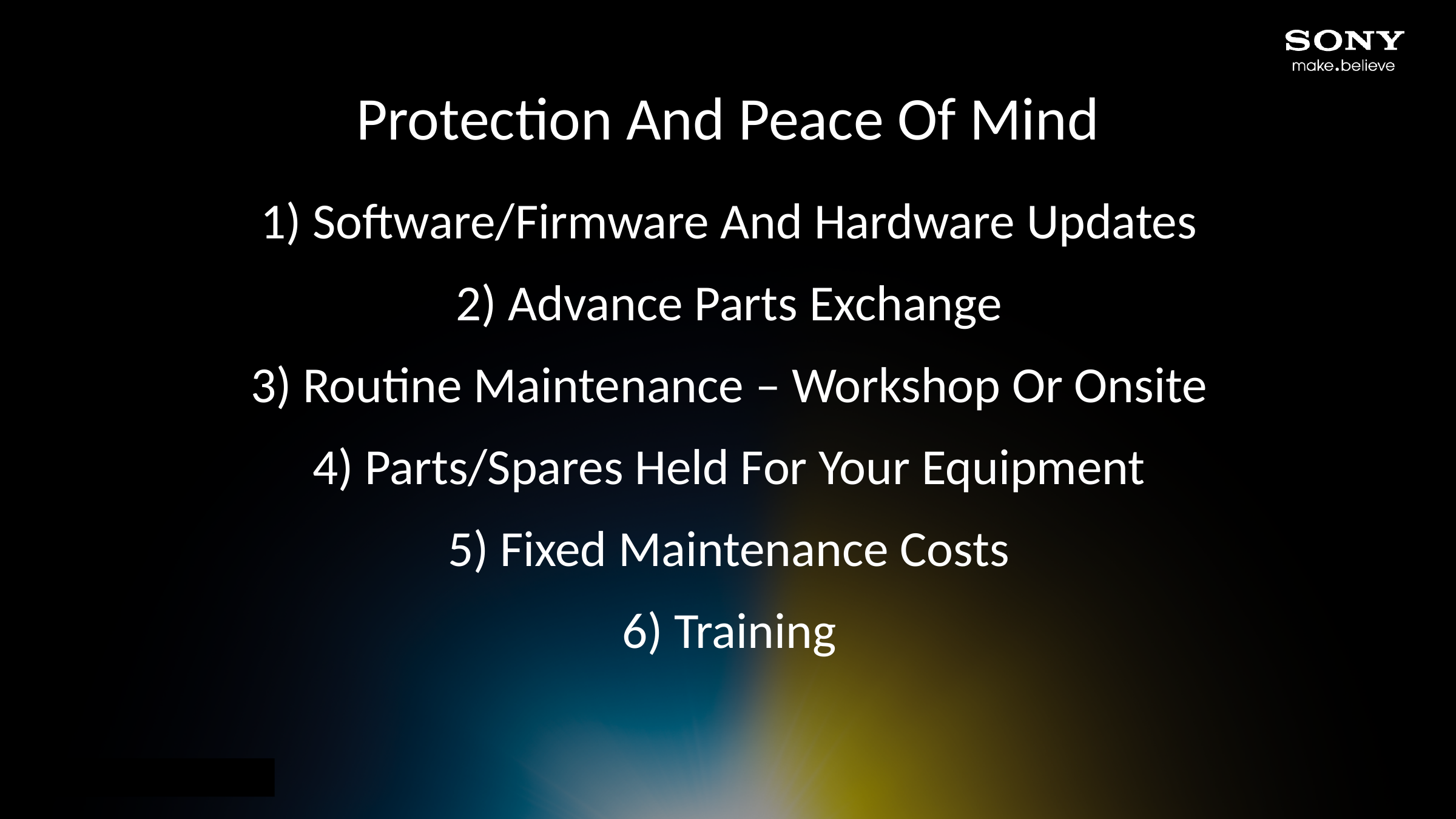

Protection And Peace Of Mind

1) Software/Firmware And Hardware Updates
2) Advance Parts Exchange
3) Routine Maintenance – Workshop Or Onsite
4) Parts/Spares Held For Your Equipment
5) Fixed Maintenance Costs
6) Training